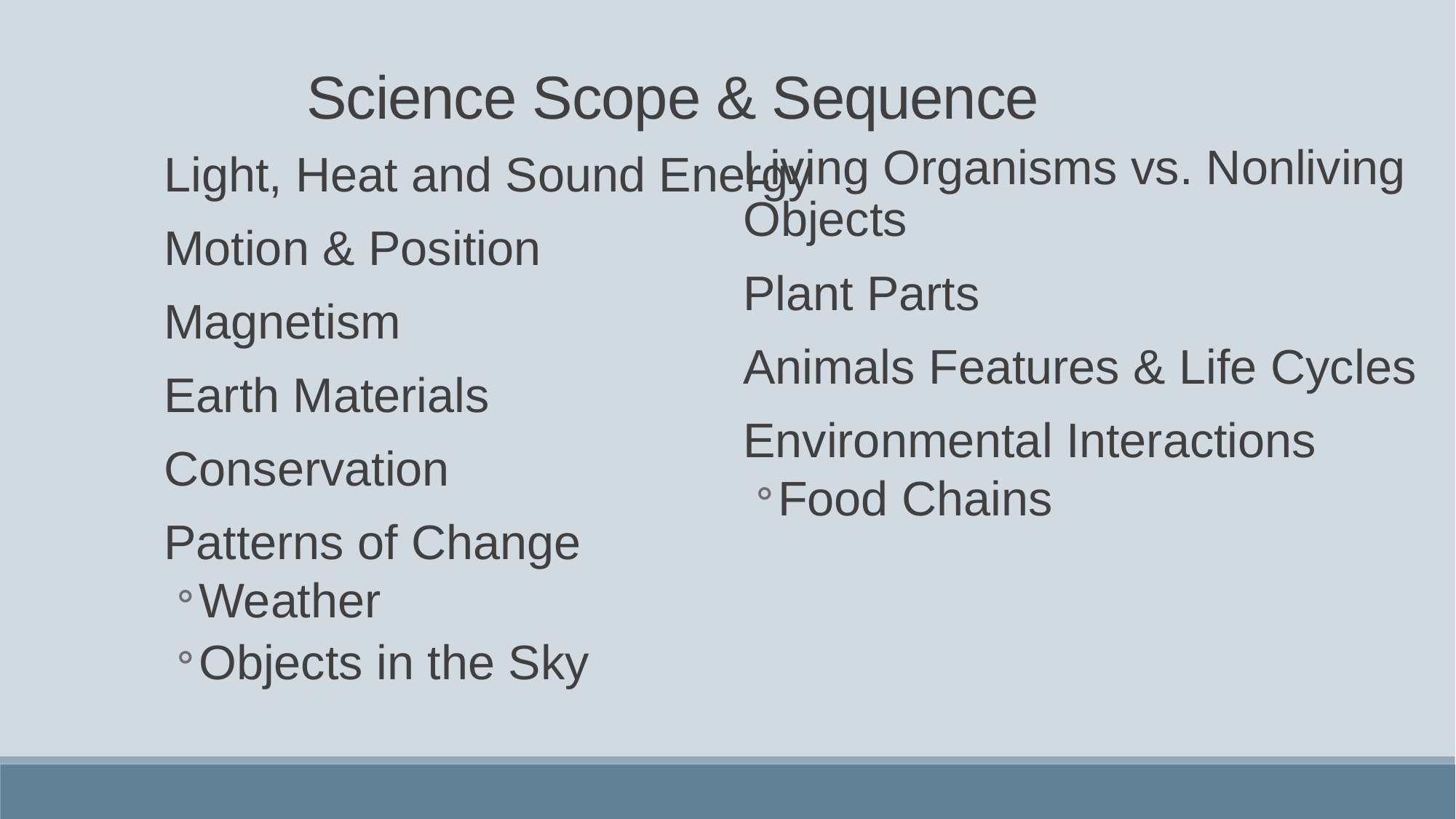

Science Scope & Sequence
Living Organisms vs. Nonliving Objects
Plant Parts
Animals Features & Life Cycles
Environmental Interactions
Food Chains
Light, Heat and Sound Energy
Motion & Position
Magnetism
Earth Materials
Conservation
Patterns of Change
Weather
Objects in the Sky